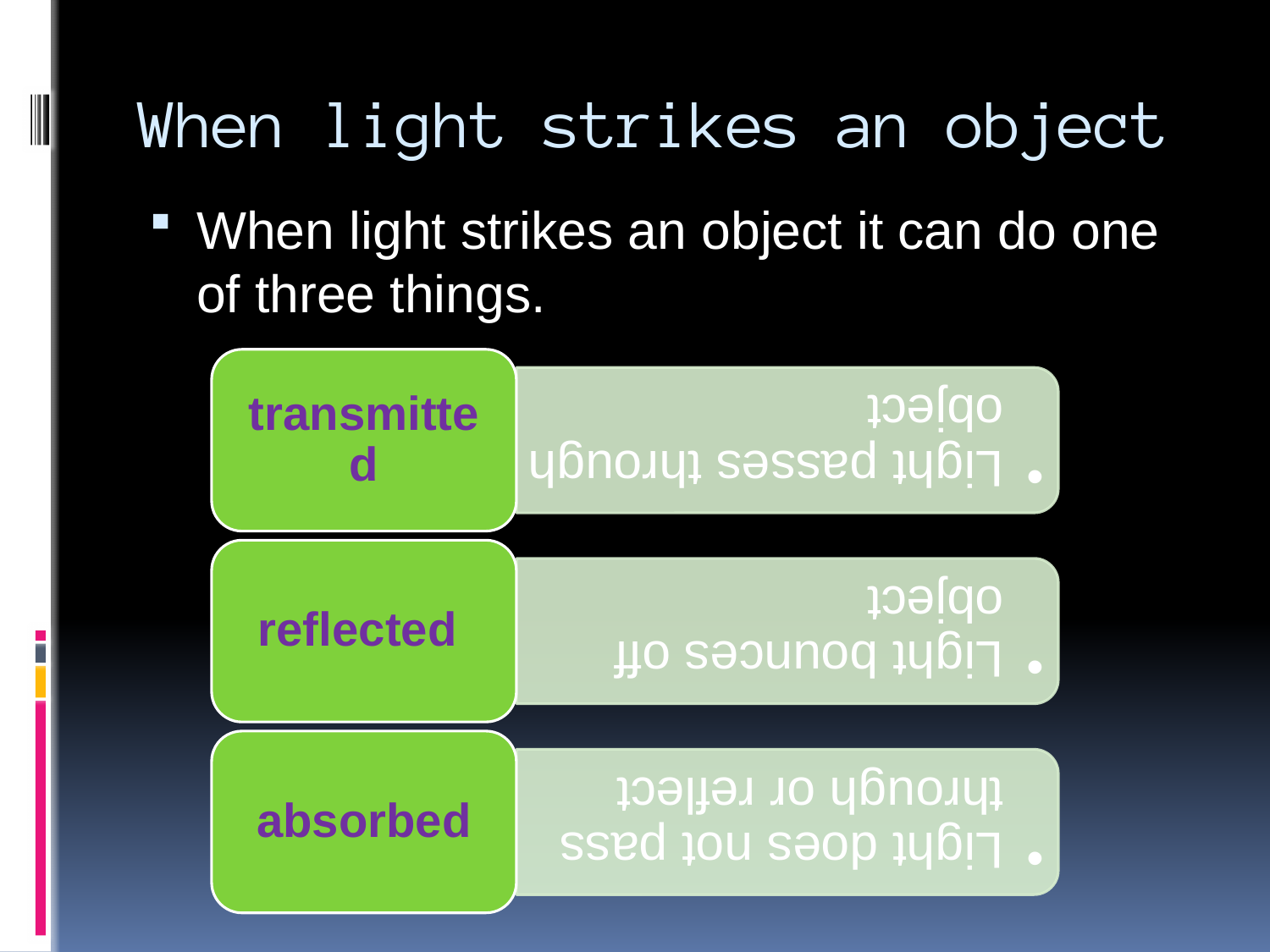

# When light strikes an object
When light strikes an object it can do one of three things.
Light passes through object
transmitted
Light bounces off object
reflected
Light does not pass through or reflect
absorbed